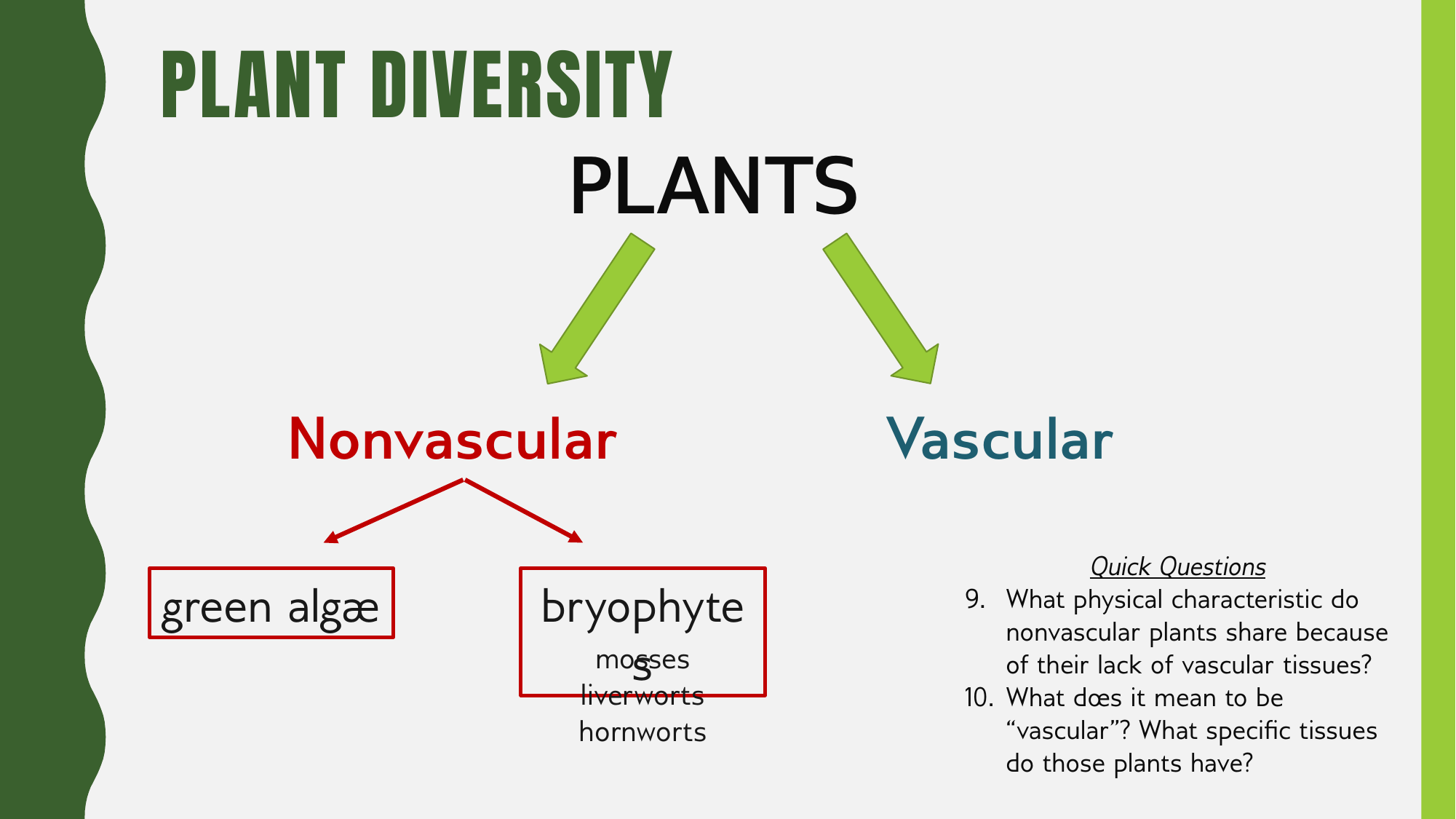

# Plant Diversity
PLANTS

Nonvascular
Vascular
Quick Questions
What physical characteristic do nonvascular plants share because of their lack of vascular tissues?
What does it mean to be “vascular”? What specific tissues do those plants have?
green algae
bryophytes
mosses liverworts
hornworts